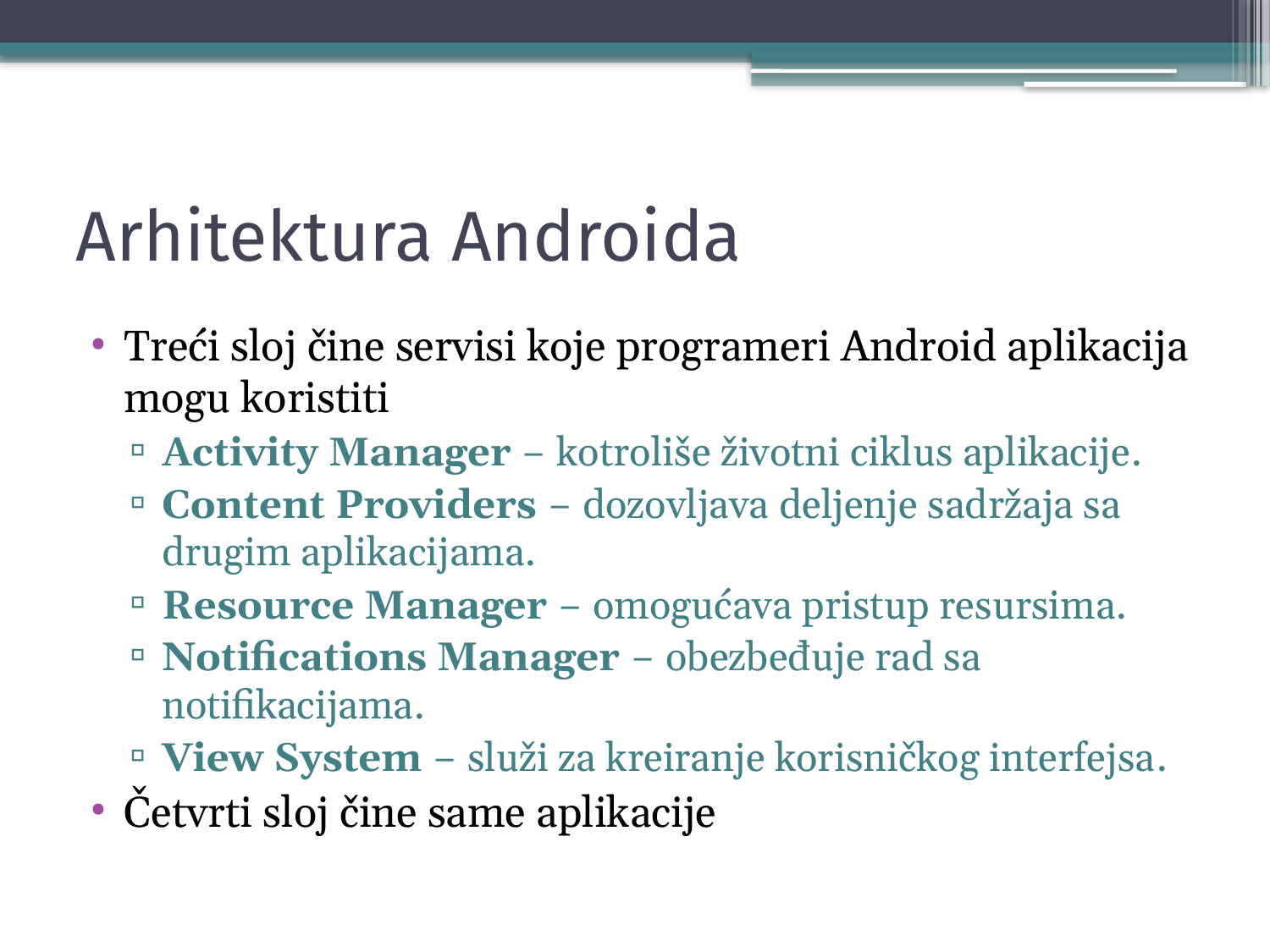

# Arhitektura Androida
Treći sloj čine servisi koje programeri Android aplikacija mogu koristiti
Activity Manager − kotroliše životni ciklus aplikacije.
Content Providers − dozovljava deljenje sadržaja sa drugim aplikacijama.
Resource Manager − omogućava pristup resursima.
Notifications Manager − obezbeđuje rad sa notifikacijama.
View System − služi za kreiranje korisničkog interfejsa.
Četvrti sloj čine same aplikacije